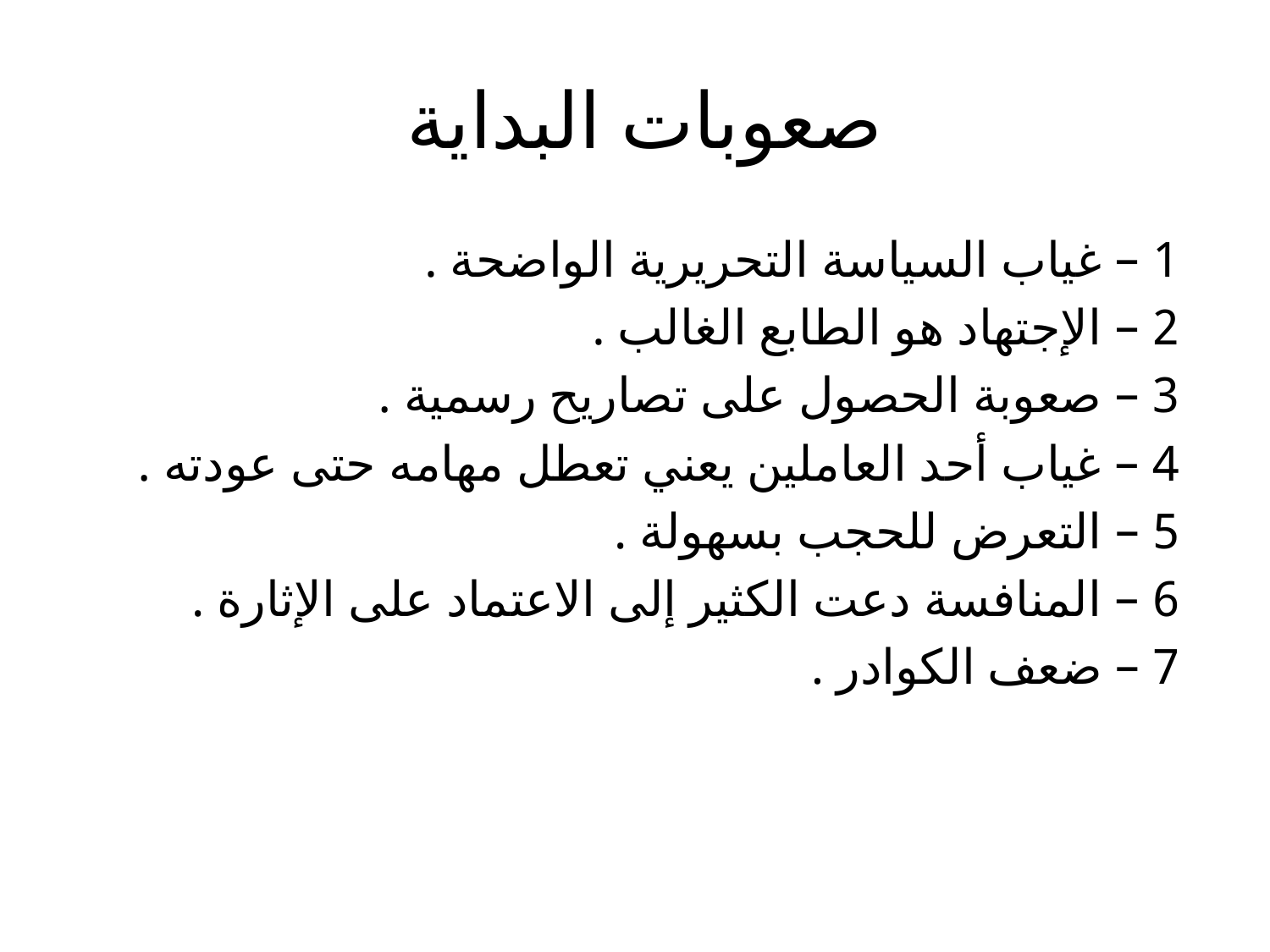

# صعوبات البداية
1 – غياب السياسة التحريرية الواضحة .
2 – الإجتهاد هو الطابع الغالب .
3 – صعوبة الحصول على تصاريح رسمية .
4 – غياب أحد العاملين يعني تعطل مهامه حتى عودته .
5 – التعرض للحجب بسهولة .
6 – المنافسة دعت الكثير إلى الاعتماد على الإثارة .
7 – ضعف الكوادر .